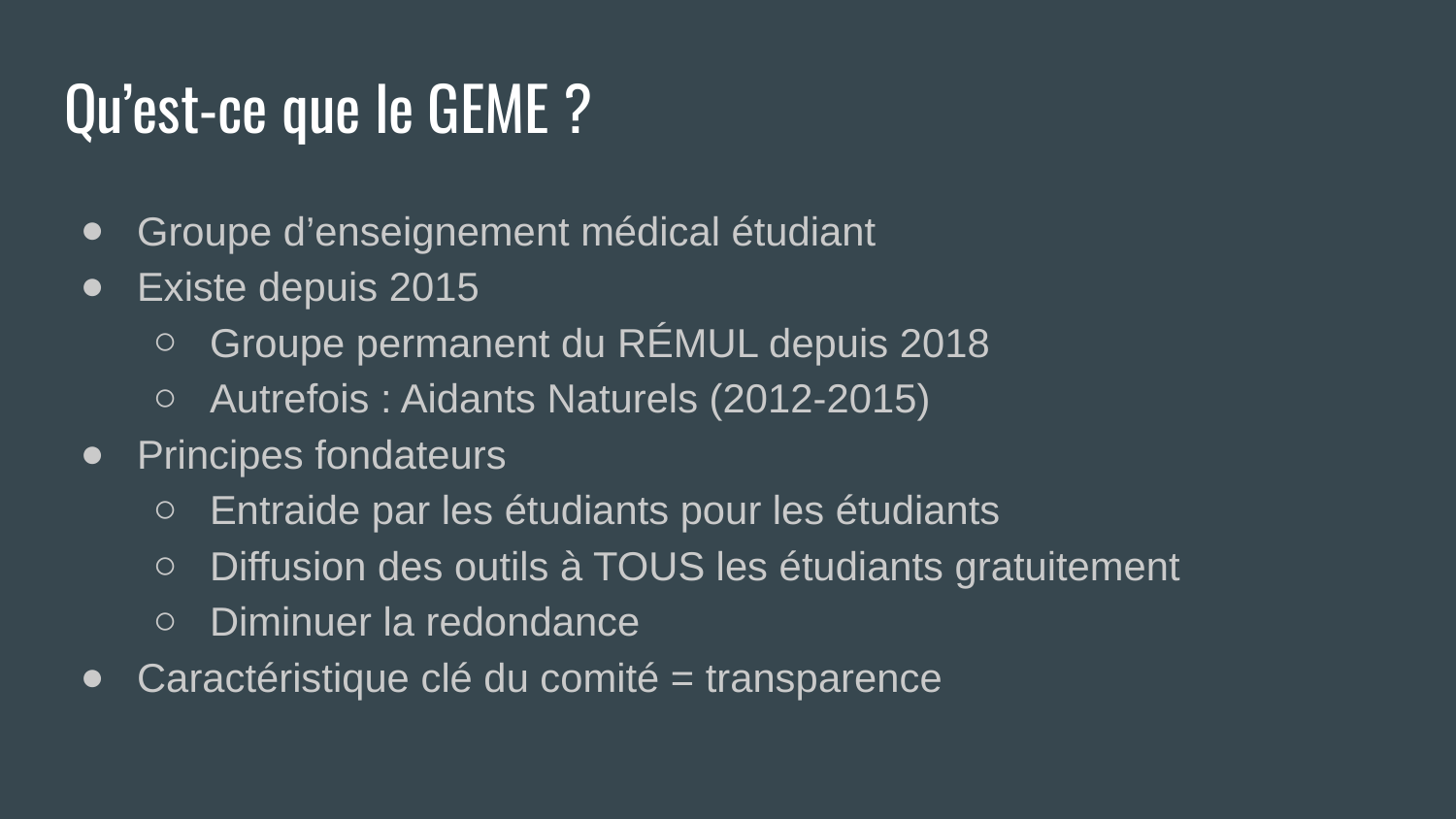

# Qu’est-ce que le GEME ?
Groupe d’enseignement médical étudiant
Existe depuis 2015
Groupe permanent du RÉMUL depuis 2018
Autrefois : Aidants Naturels (2012-2015)
Principes fondateurs
Entraide par les étudiants pour les étudiants
Diffusion des outils à TOUS les étudiants gratuitement
Diminuer la redondance
Caractéristique clé du comité = transparence